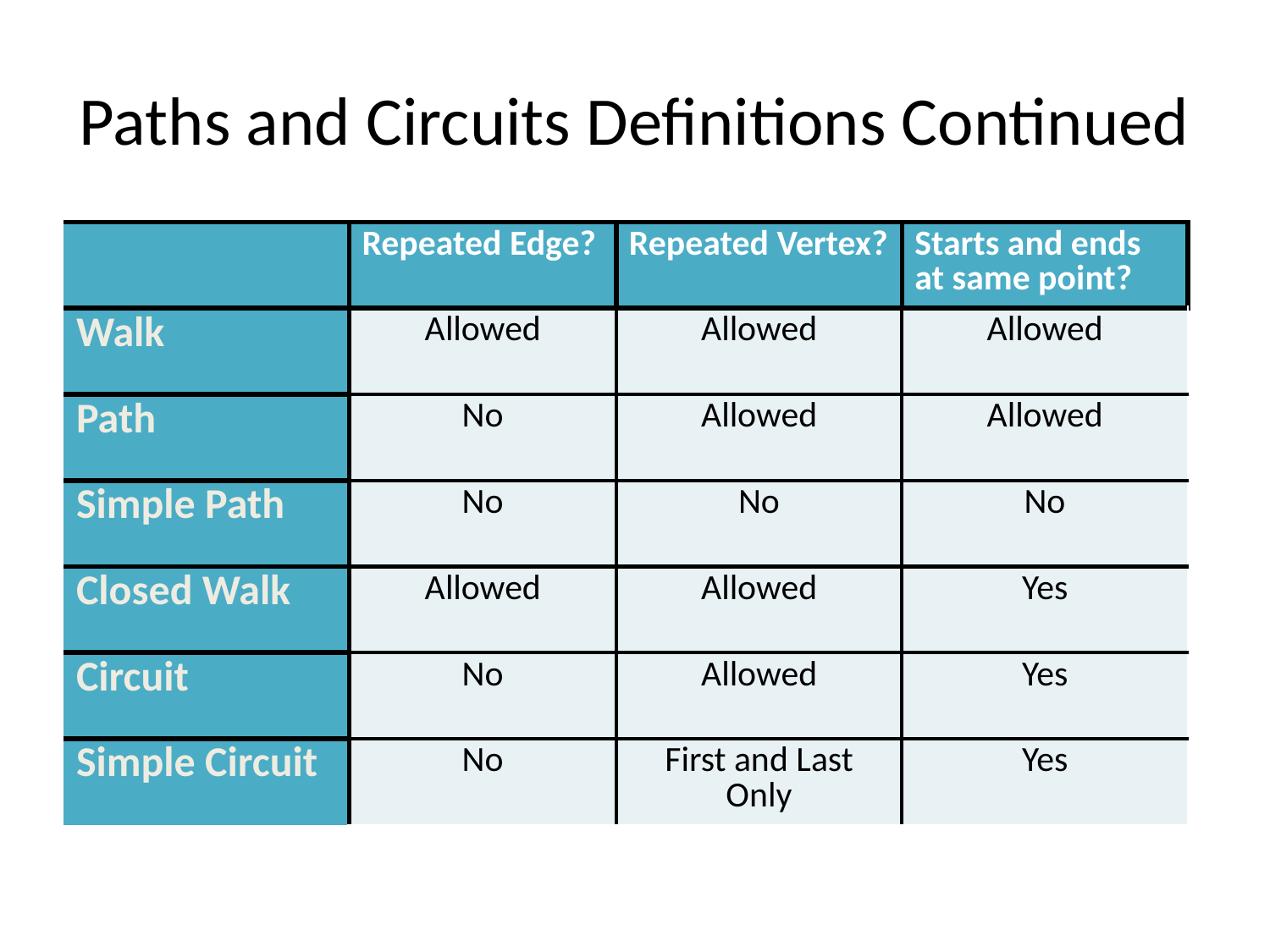

# Paths and Circuits Definitions Continued
|  | Repeated Edge? | Repeated Vertex? | Starts and ends at same point? |
| --- | --- | --- | --- |
| Walk | Allowed | Allowed | Allowed |
| Path | No | Allowed | Allowed |
| Simple Path | No | No | No |
| Closed Walk | Allowed | Allowed | Yes |
| Circuit | No | Allowed | Yes |
| Simple Circuit | No | First and Last Only | Yes |